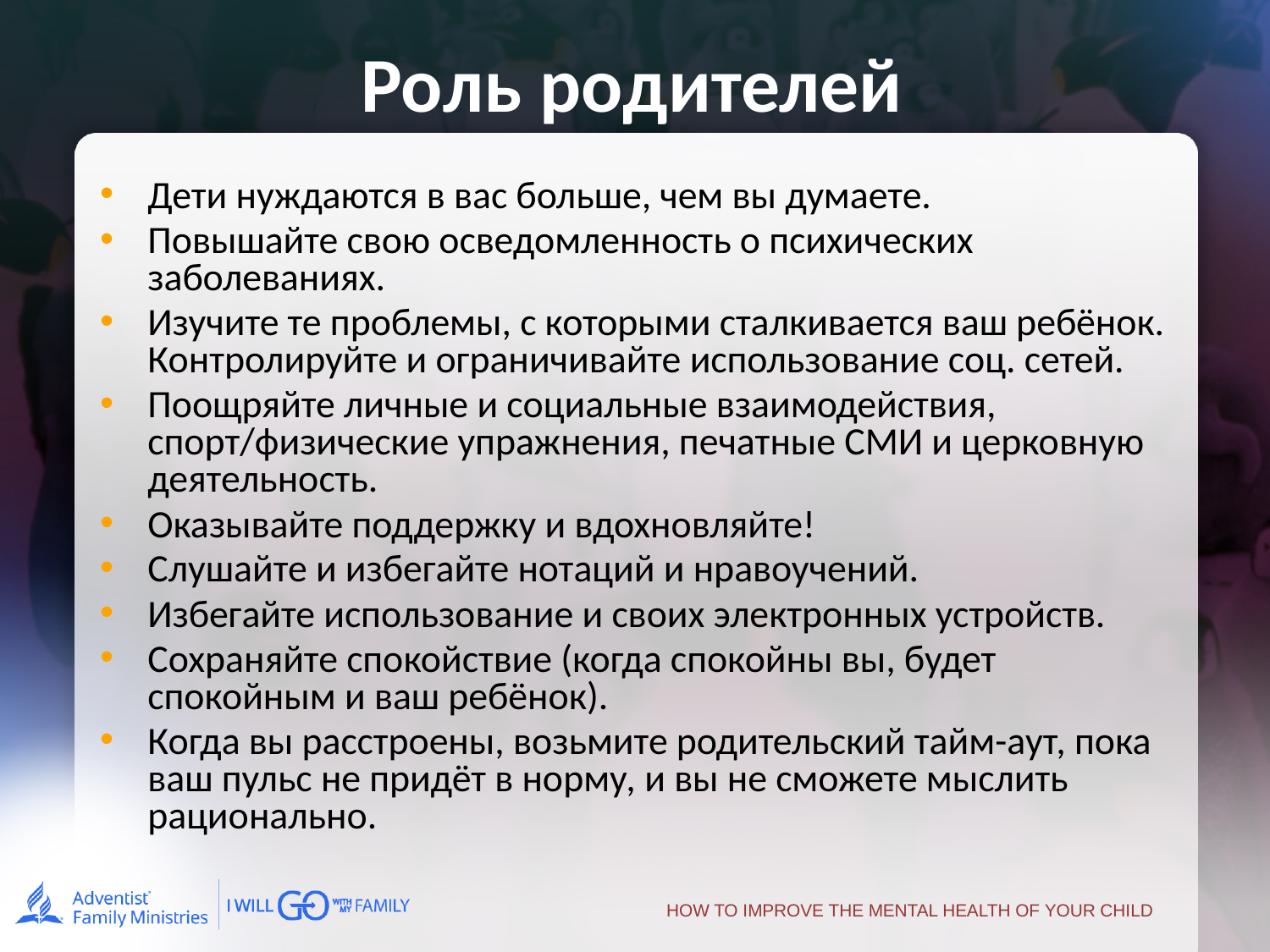

# Роль родителей
Дети нуждаются в вас больше, чем вы думаете.
Повышайте свою осведомленность о психических заболеваниях.
Изучите те проблемы, с которыми сталкивается ваш ребёнок. Контролируйте и ограничивайте использование соц. сетей.
Поощряйте личные и социальные взаимодействия, спорт/физические упражнения, печатные СМИ и церковную деятельность.
Оказывайте поддержку и вдохновляйте!
Слушайте и избегайте нотаций и нравоучений.
Избегайте использование и своих электронных устройств.
Сохраняйте спокойствие (когда спокойны вы, будет спокойным и ваш ребёнок).
Когда вы расстроены, возьмите родительский тайм-аут, пока ваш пульс не придёт в норму, и вы не сможете мыслить рационально.